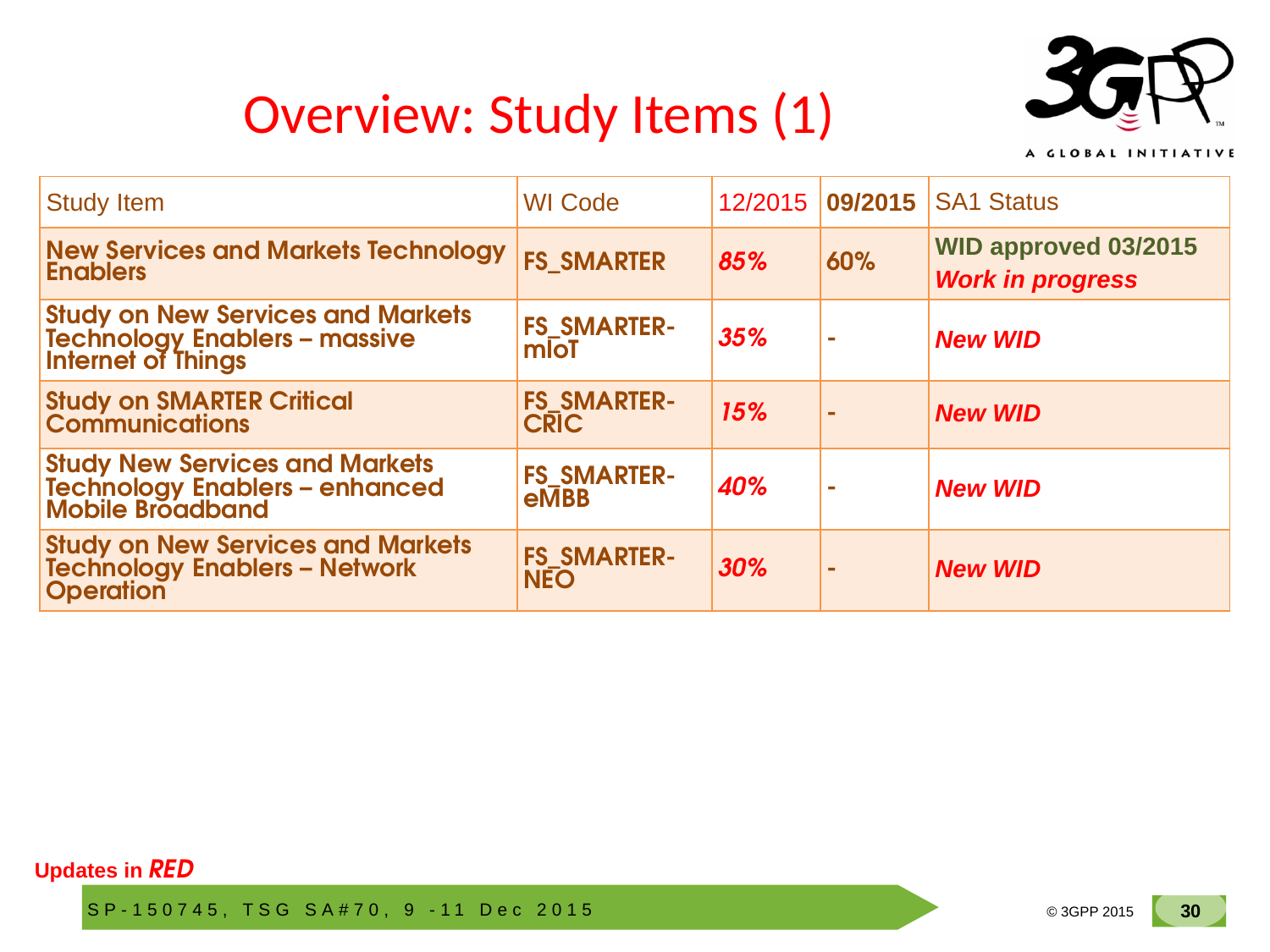

# Overview: Study Items (1)
| Study Item | WI Code | 12/2015 | 09/2015 | SA1 Status |
| --- | --- | --- | --- | --- |
| New Services and Markets Technology Enablers | FS\_SMARTER | 85% | 60% | WID approved 03/2015 Work in progress |
| Study on New Services and Markets Technology Enablers – massive Internet of Things | FS\_SMARTER-mIoT | 35% | - | New WID |
| Study on SMARTER Critical Communications | FS\_SMARTER-CRIC | 15% | - | New WID |
| Study New Services and Markets Technology Enablers – enhanced Mobile Broadband | FS\_SMARTER-eMBB | 40% | - | New WID |
| Study on New Services and Markets Technology Enablers – Network Operation | FS\_SMARTER-NEO | 30% | - | New WID |
Updates in RED